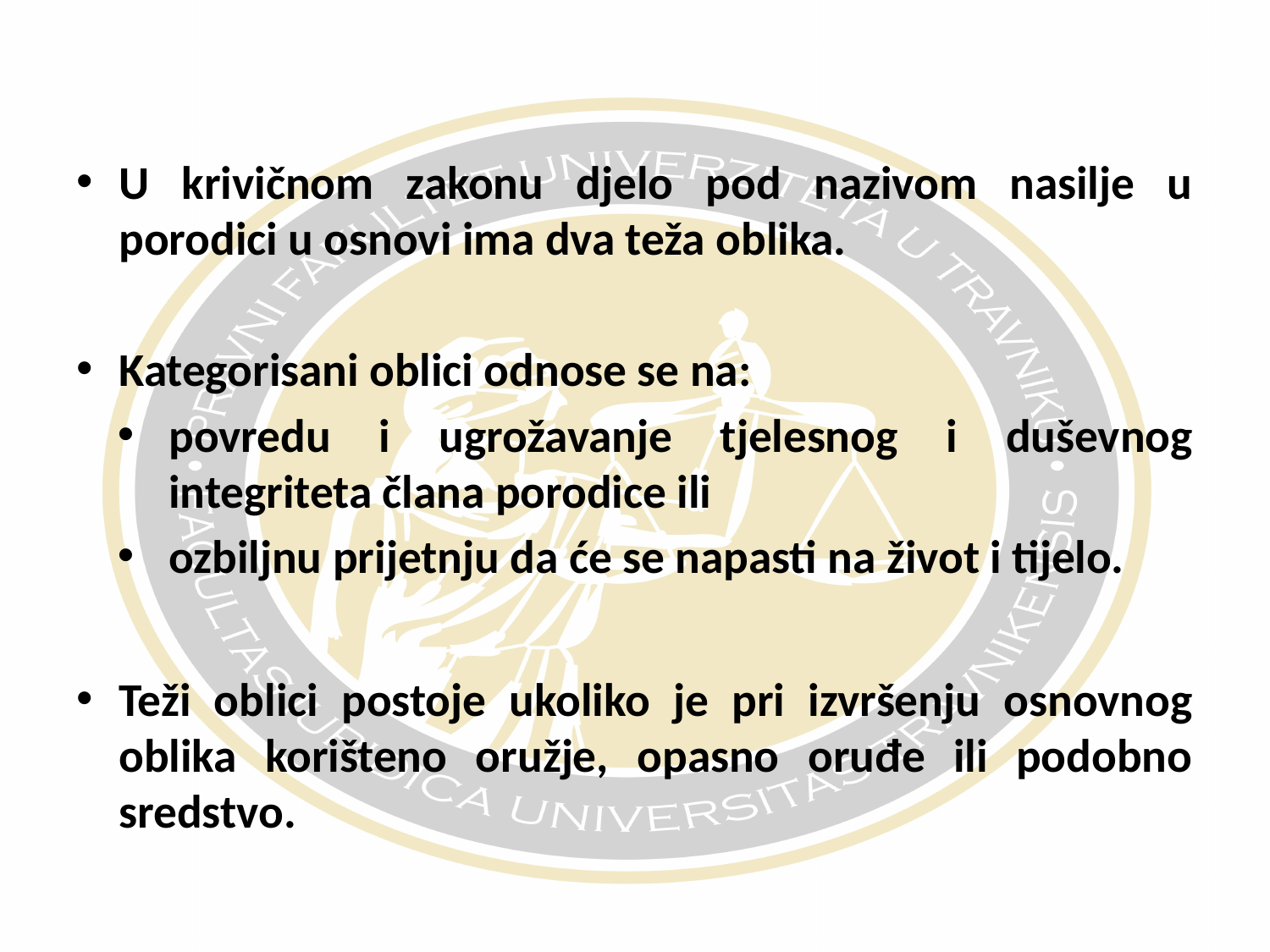

U krivičnom zakonu djelo pod nazivom nasilje u porodici u osnovi ima dva teža oblika.

Kategorisani oblici odnose se na:
povredu i ugrožavanje tjelesnog i duševnog integriteta člana porodice ili
ozbiljnu prijetnju da će se napasti na život i tijelo.

Teži oblici postoje ukoliko je pri izvršenju osnovnog oblika korišteno oružje, opasno oruđe ili podobno sredstvo.